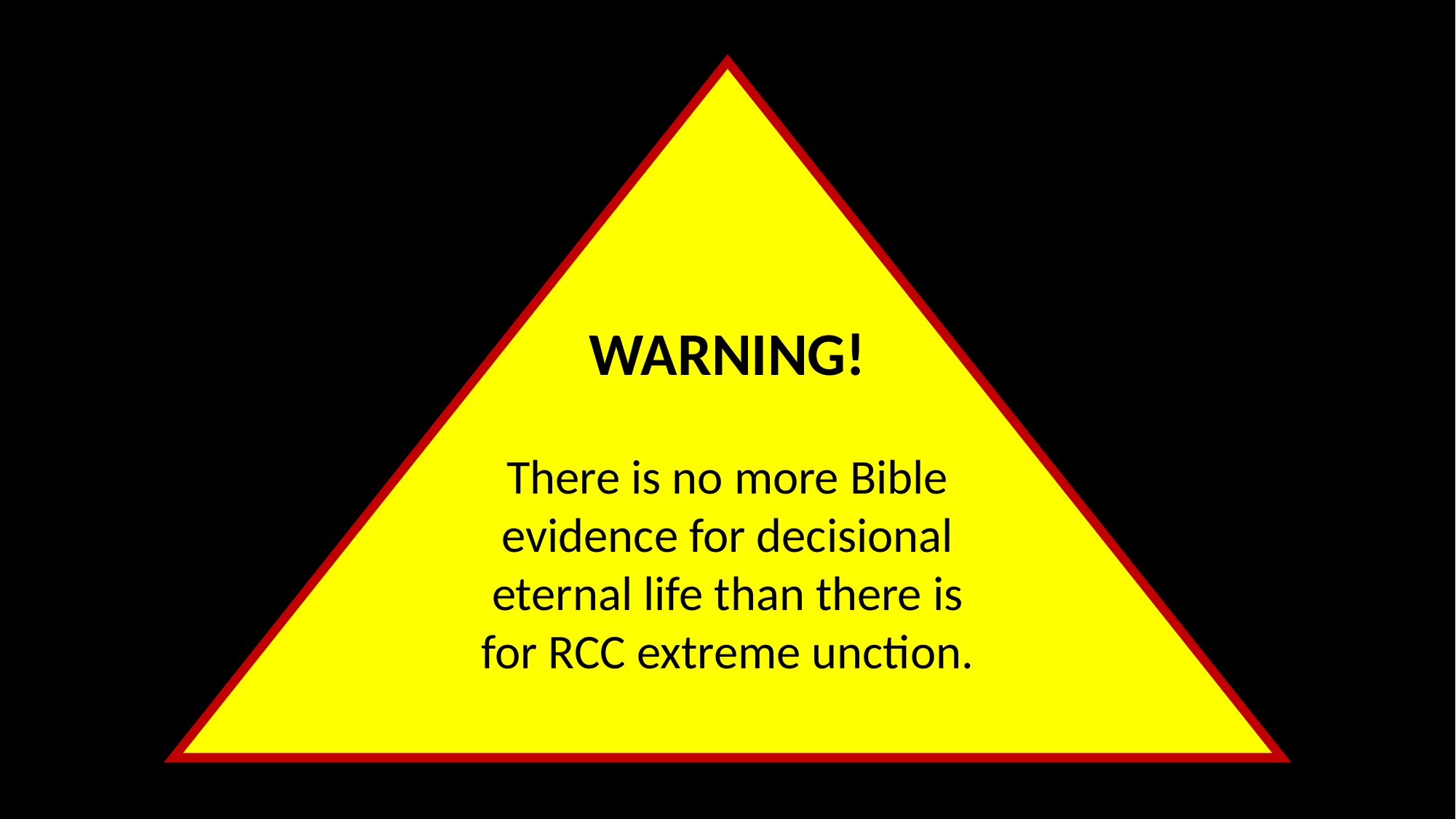

WARNING!

There is no more Bible evidence for decisional eternal life than there is
for RCC extreme unction.